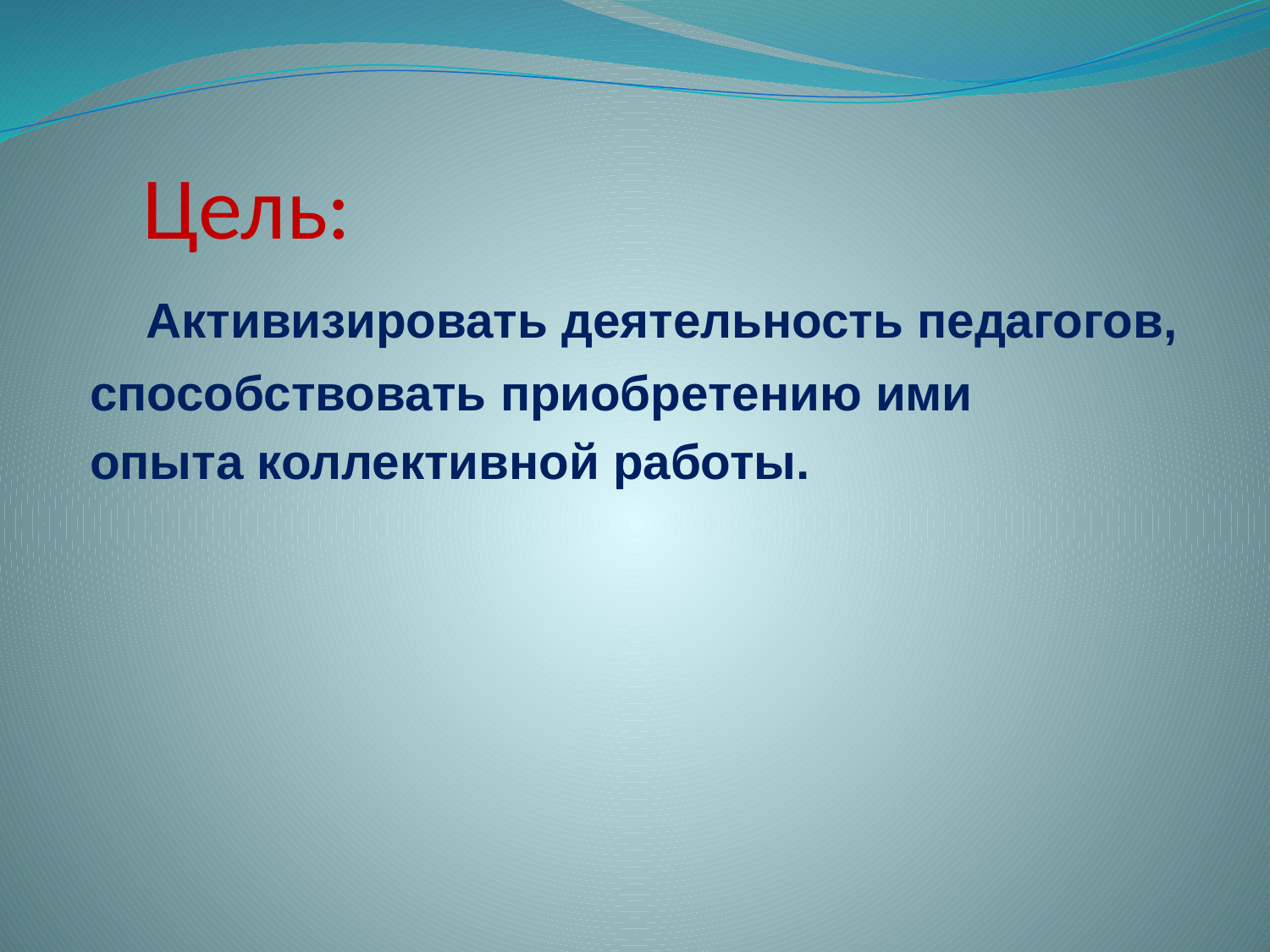

# Цель:
    Активизировать деятельность педагогов,
 способствовать приобретению ими
 опыта коллективной работы.